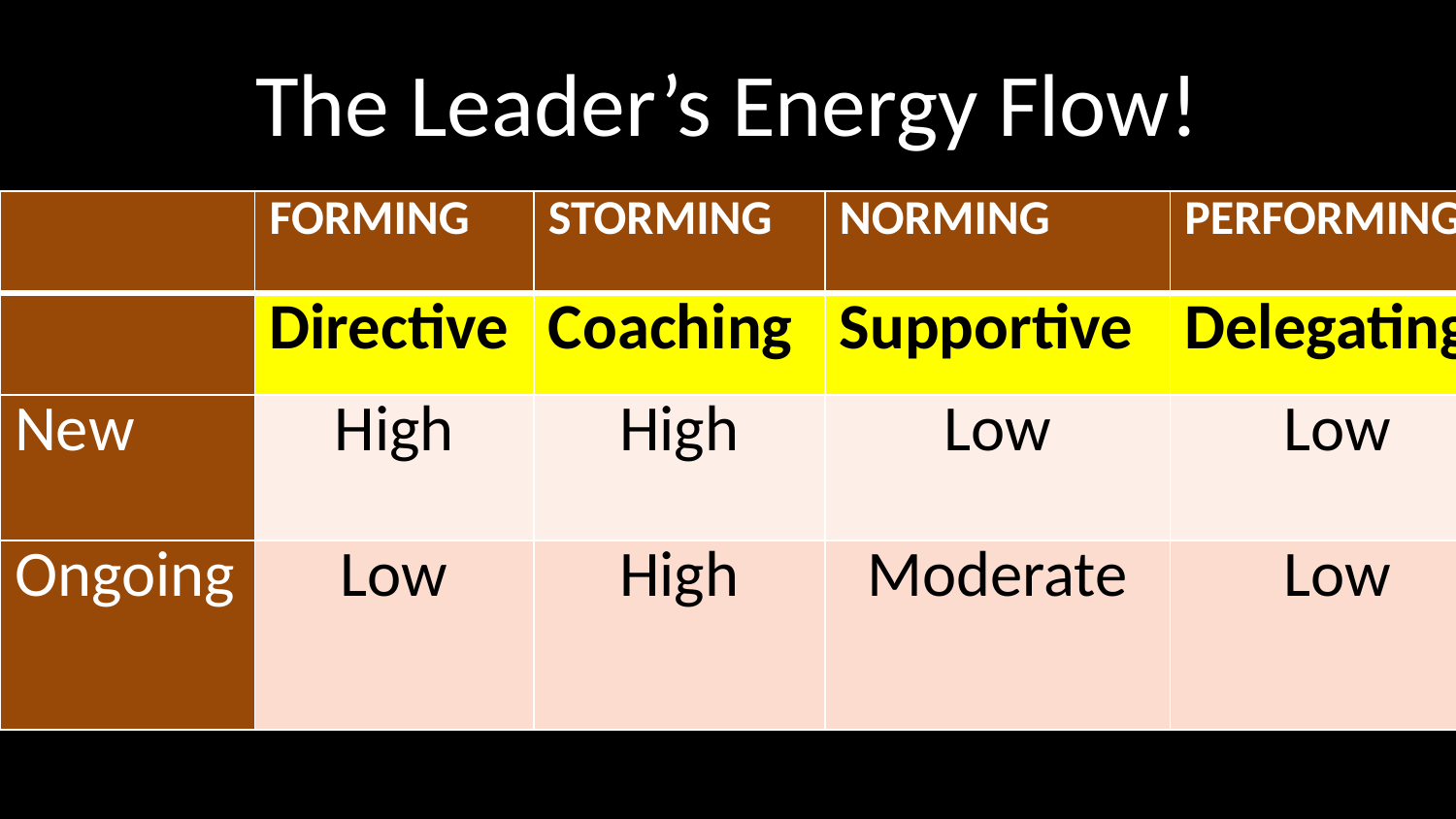

# The Leader’s Energy Flow!
|  | FORMING | STORMING | NORMING | PERFORMING |
| --- | --- | --- | --- | --- |
|  | Directive | Coaching | Supportive | Delegating |
| New | High | High | Low | Low |
| Ongoing | Low | High | Moderate | Low |